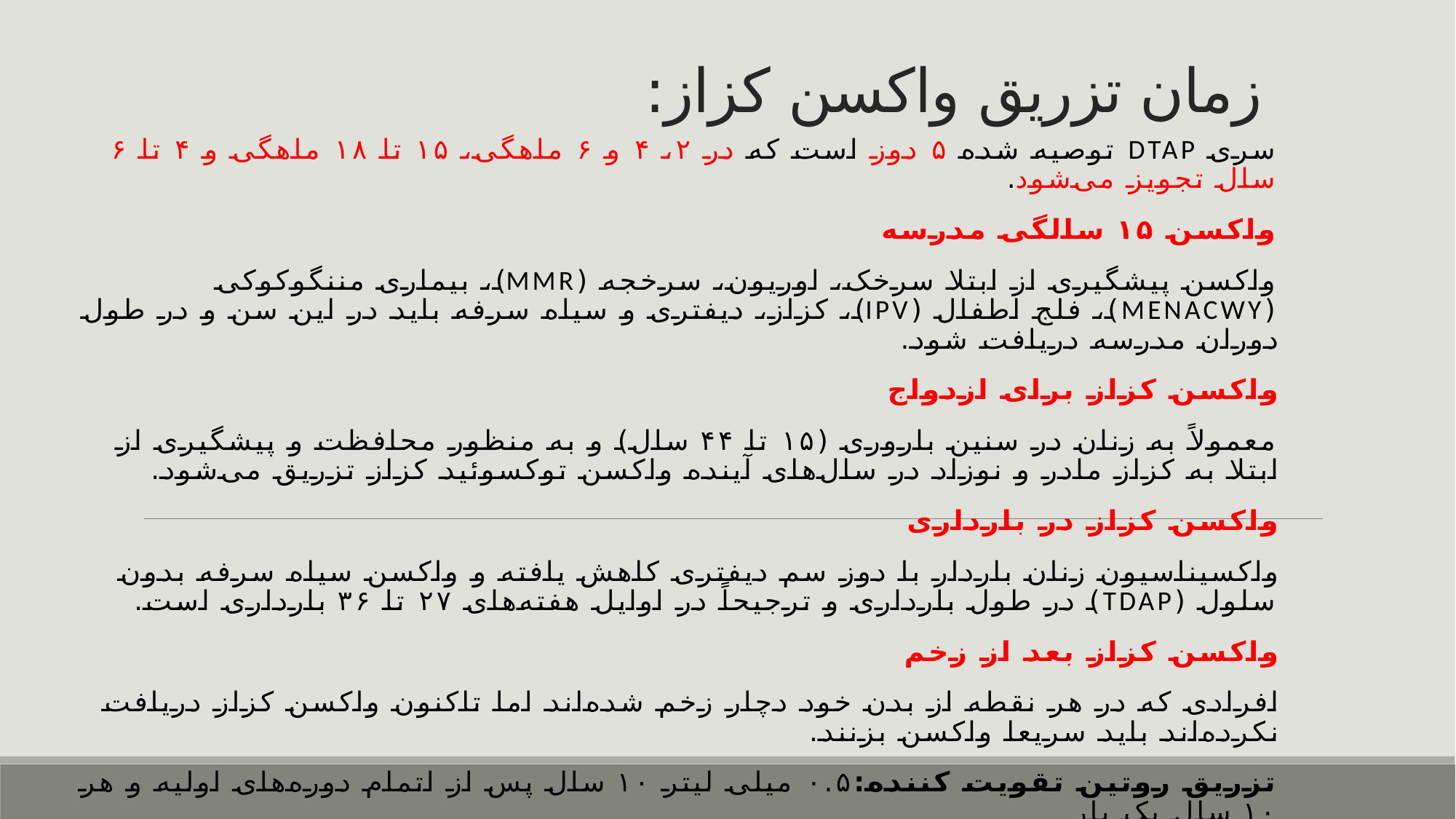

# زمان تزریق واکسن کزاز:
سری DTaP توصیه شده ۵ دوز است که در ۲، ۴ و ۶ ماهگی، ۱۵ تا ۱۸ ماهگی و ۴ تا ۶ سال تجویز می‌شود.
واکسن ۱۵ سالگی مدرسه
واکسن پیشگیری از ابتلا سرخک، اوریون، سرخجه (MMR)، بیماری مننگوکوکی (MenACWY)، فلج اطفال (IPV)، کزاز، دیفتری و سیاه سرفه باید در این سن و در طول دوران مدرسه دریافت شود.
واکسن کزاز برای ازدواج
معمولاً به زنان در سنین باروری (۱۵ تا ۴۴ سال) و به منظور محافظت و پیشگیری از ابتلا به کزاز مادر و نوزاد در سال‌های آینده واکسن توکسوئید کزاز تزریق می‌شود.
واکسن کزاز در بارداری
واکسیناسیون زنان باردار با دوز سم دیفتری کاهش یافته و واکسن سیاه سرفه بدون سلول (Tdap) در طول بارداری و ترجیحاً در اوایل هفته‌های ۲۷ تا ۳۶ بارداری است.
واکسن کزاز بعد از زخم
افرادی که در هر نقطه از بدن خود دچار زخم شده‌اند اما تاکنون واکسن کزاز دریافت نکرده‌اند باید سریعا واکسن بزنند.
تزریق روتین تقویت کننده:۰.۵ میلی لیتر ۱۰ سال پس از اتمام دوره‌های اولیه و هر ۱۰ سال یک بار